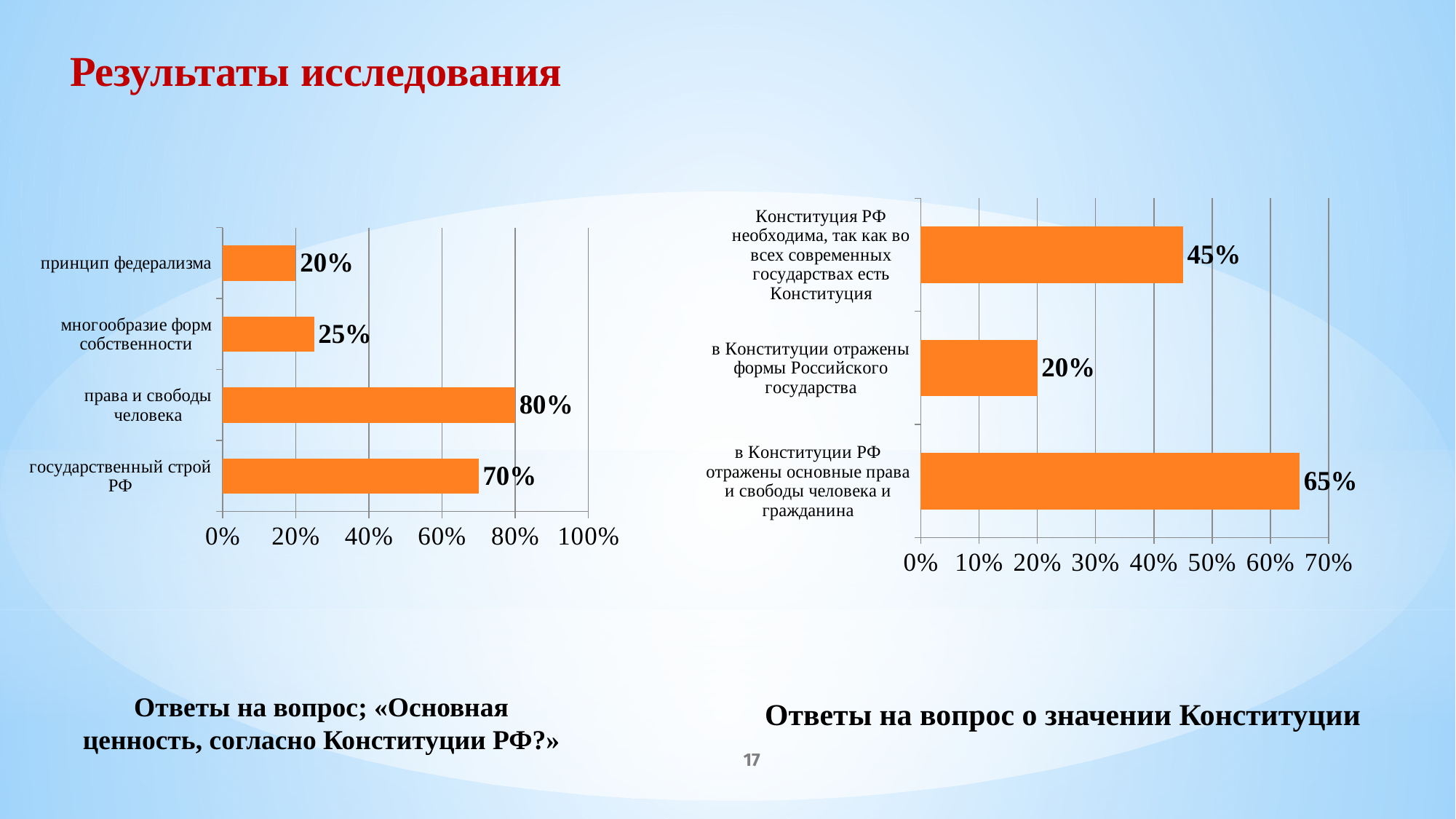

Результаты исследования

### Chart

| Category | Ряд 1 |
|---|---|
| в Конституции РФ отражены основные права и свободы человека и гражданина | 0.6500000000000009 |
| в Конституции отражены формы Российского государства | 0.2 |
| Конституция РФ необходима, так как во всех современных государствах есть Конституция | 0.45 |

### Chart

| Category | Ряд 1 |
|---|---|
| государственный строй РФ | 0.7000000000000006 |
| права и свободы человека | 0.8 |
| многообразие форм собственности | 0.25 |
| принцип федерализма | 0.2 |
Ответы на вопрос; «Основная ценность, согласно Конституции РФ?»
Ответы на вопрос о значении Конституции
17